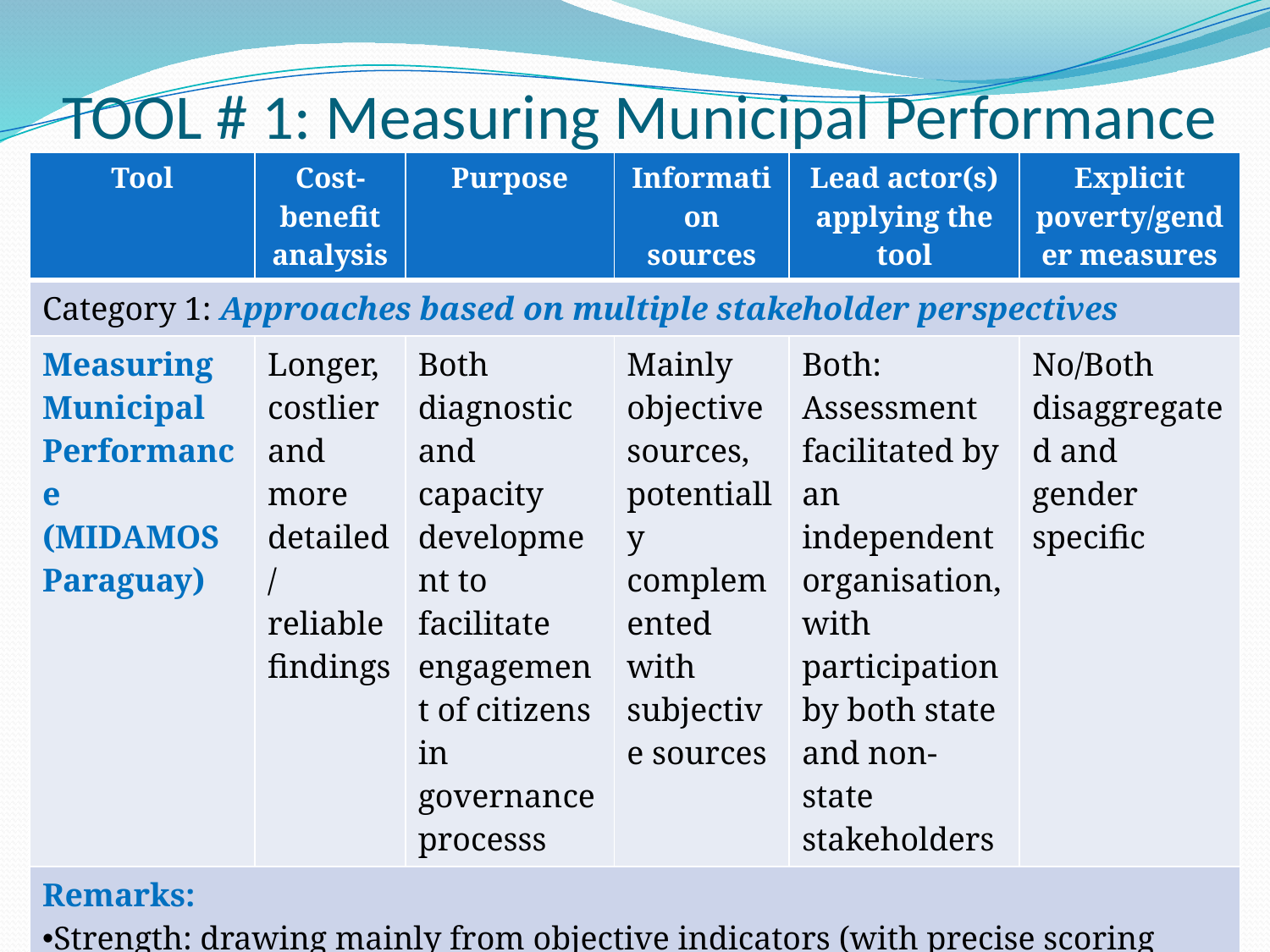

TOOL # 1: Measuring Municipal Performance
| Tool | Cost-benefit analysis | Purpose | Information sources | Lead actor(s) applying the tool | Explicit poverty/gender measures |
| --- | --- | --- | --- | --- | --- |
| Category 1: Approaches based on multiple stakeholder perspectives |  |  |  |  |  |
| Measuring Municipal Performance (MIDAMOS Paraguay) | Longer, costlier and more detailed/ reliable findings | Both diagnostic and capacity development to facilitate engagement of citizens in governance processs | Mainly objective sources, potentially complemented with subjective sources | Both: Assessment facilitated by an independent organisation, with participation by both state and non-state stakeholders | No/Both disaggregated and gender specific |
| Remarks: Strength: drawing mainly from objective indicators (with precise scoring criteria) makes results “indisputable” Weakness: essentially assessing the existence of municipal mechanisms, legislations or quotas, with limited opportunities for also evaluating quality of LG mechanisms |  |  |  |  |  |